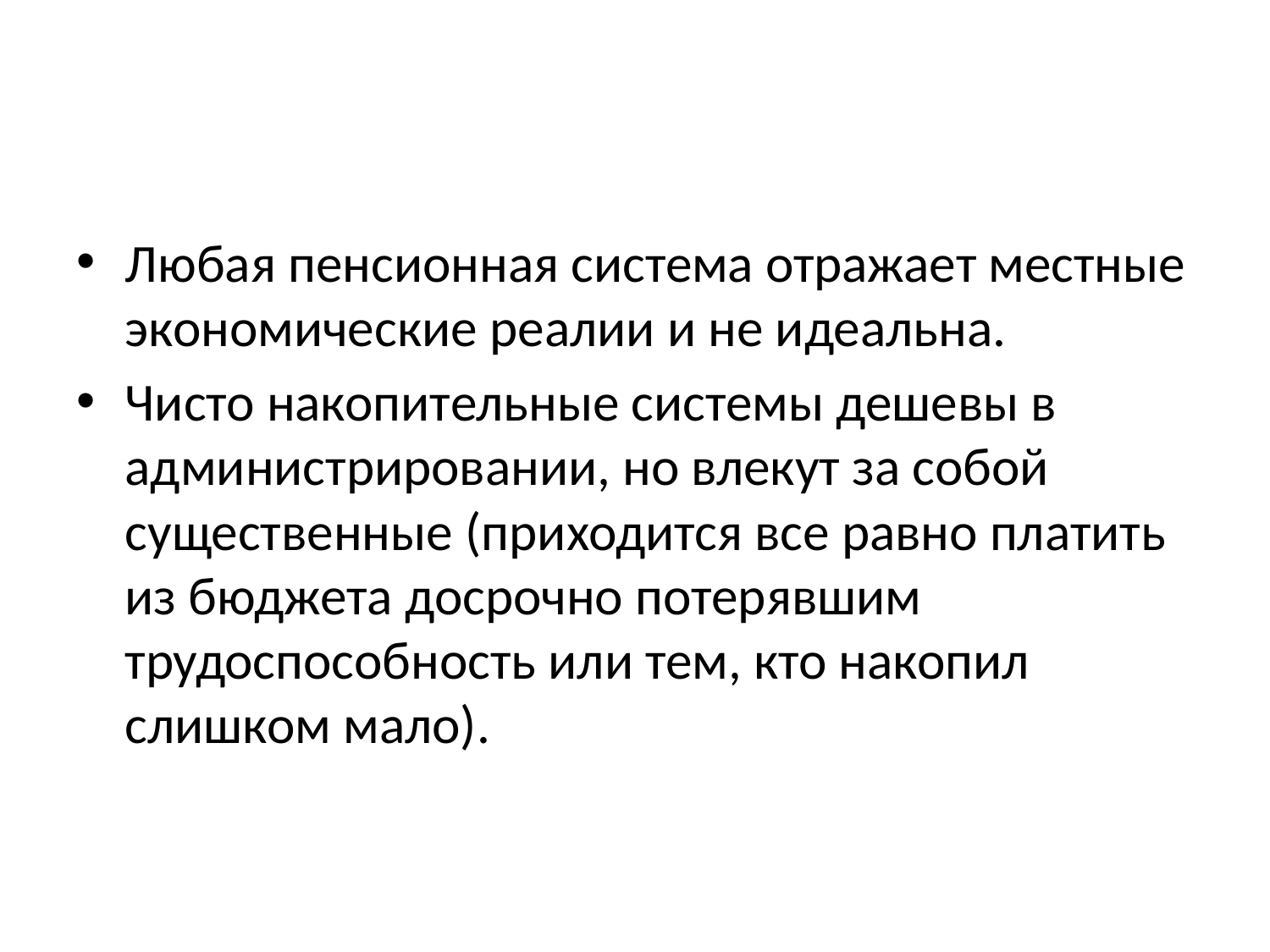

#
Любая пенсионная система отражает местные экономические реалии и не идеальна.
Чисто накопительные системы дешевы в администрировании, но влекут за собой существенные (приходится все равно платить из бюджета досрочно потерявшим трудоспособность или тем, кто накопил слишком мало).